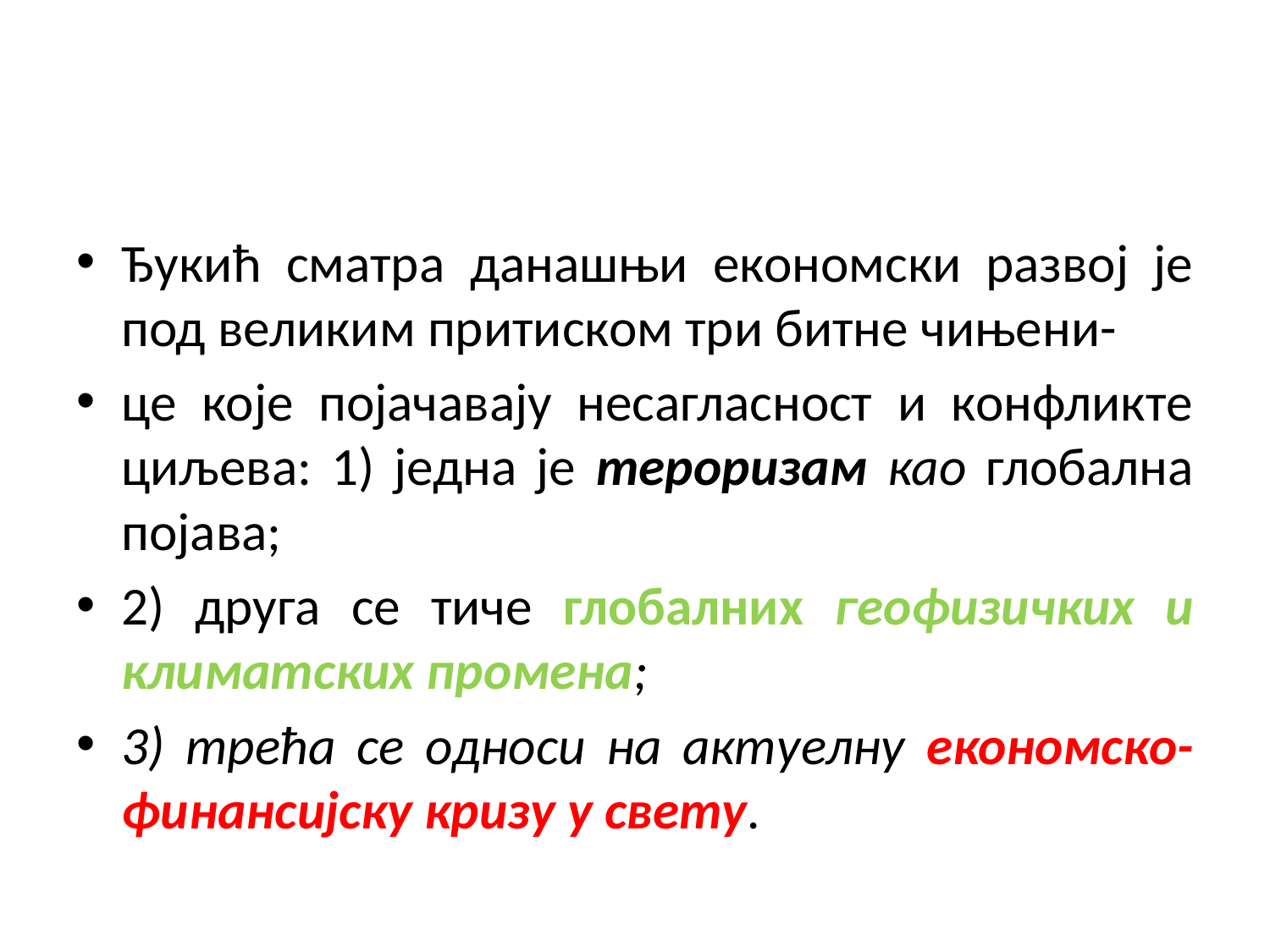

#
Ђукић сматра данашњи економски развој је под великим притиском три битне чињени-
це које појачавају несагласност и конфликте циљева: 1) једна је тероризам као глобална појава;
2) друга се тиче глобалних геофизичких и климатских промена;
3) трећа се односи на актуелну економско-финансијску кризу у свету.